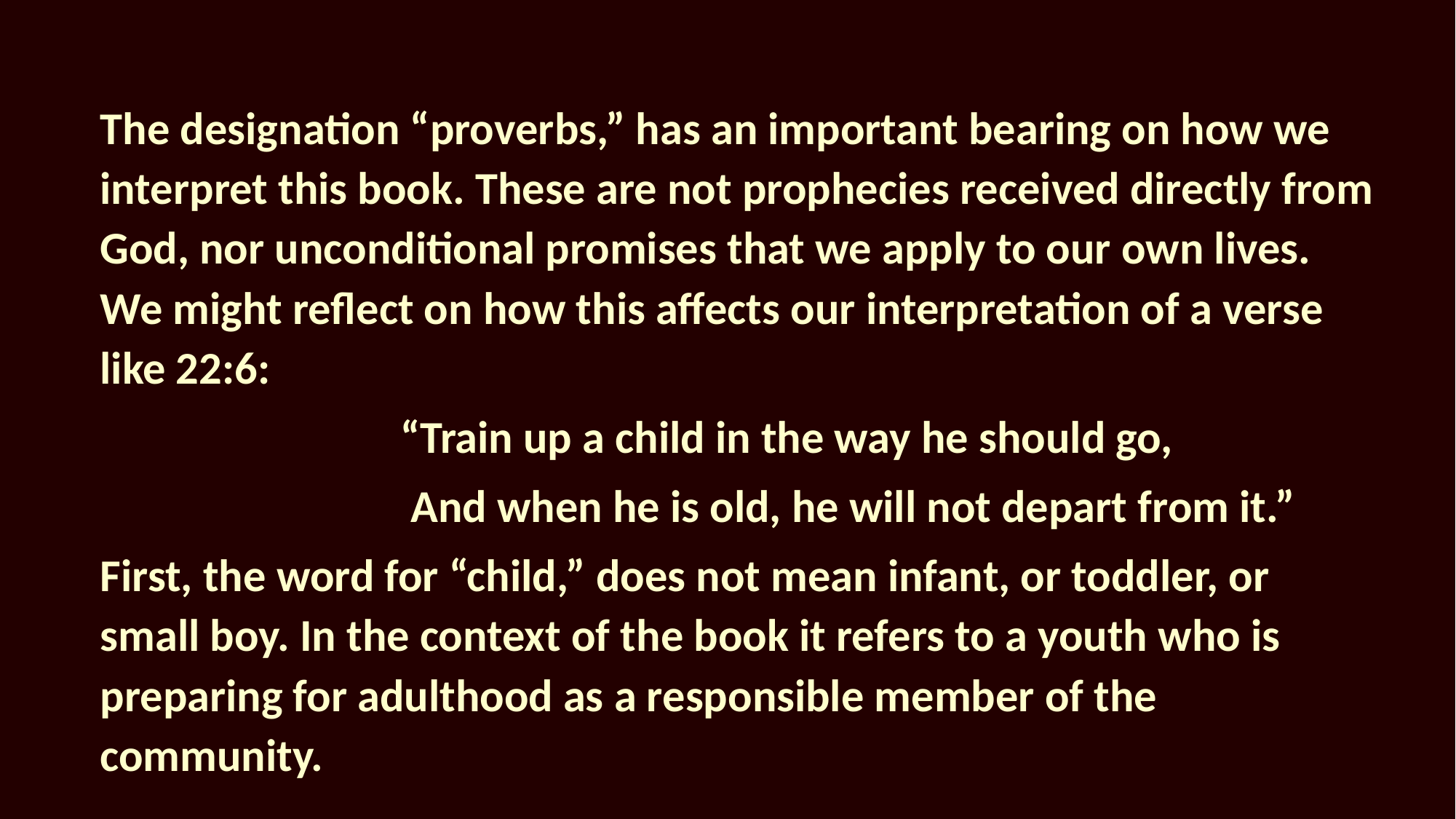

The designation “proverbs,” has an important bearing on how we interpret this book. These are not prophecies received directly from God, nor unconditional promises that we apply to our own lives. We might reflect on how this affects our interpretation of a verse like 22:6:
			“Train up a child in the way he should go,
			 And when he is old, he will not depart from it.”
First, the word for “child,” does not mean infant, or toddler, or small boy. In the context of the book it refers to a youth who is preparing for adulthood as a responsible member of the community.